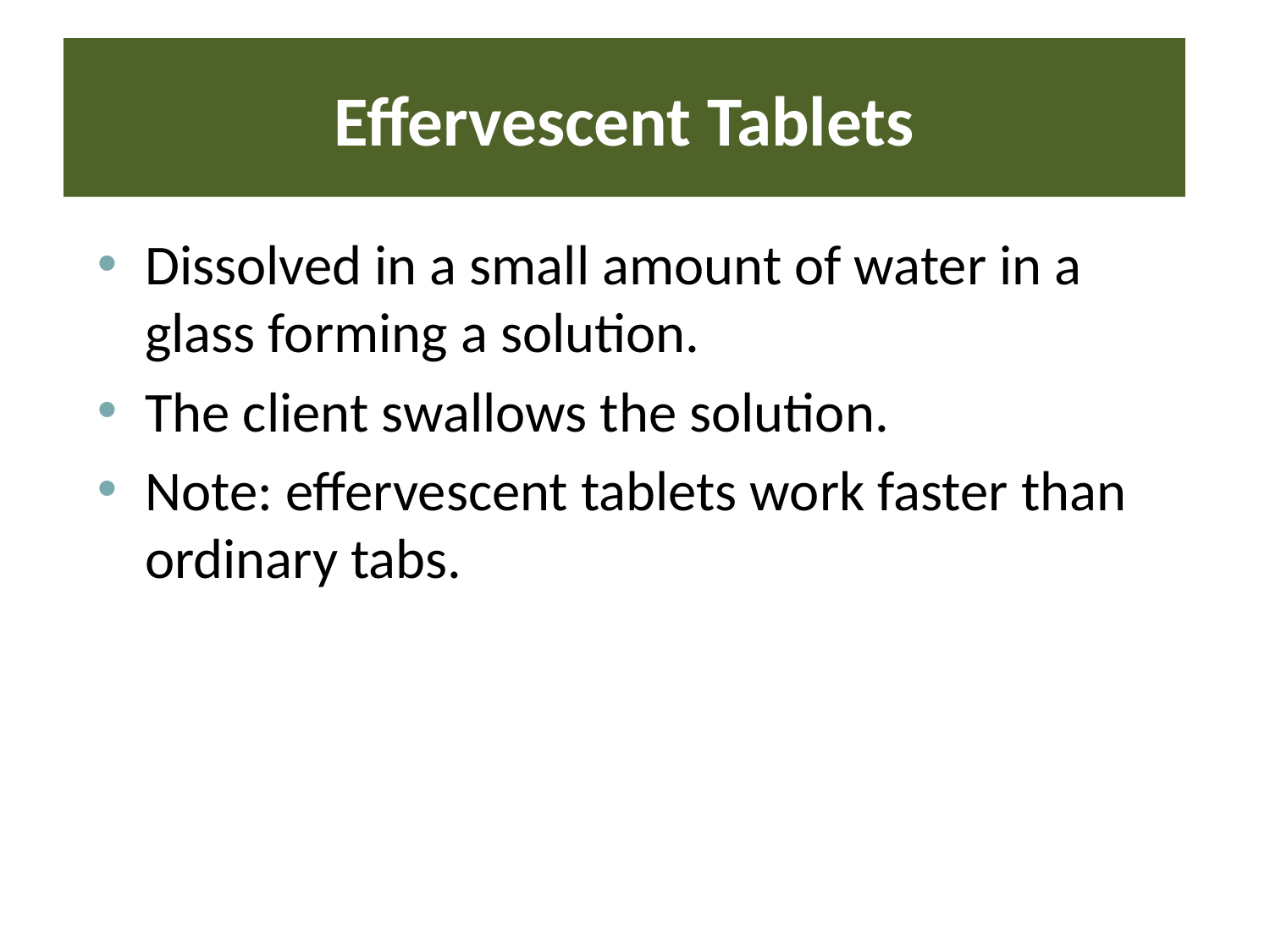

# Effervescent Tablets
Dissolved in a small amount of water in a glass forming a solution.
The client swallows the solution.
Note: effervescent tablets work faster than ordinary tabs.